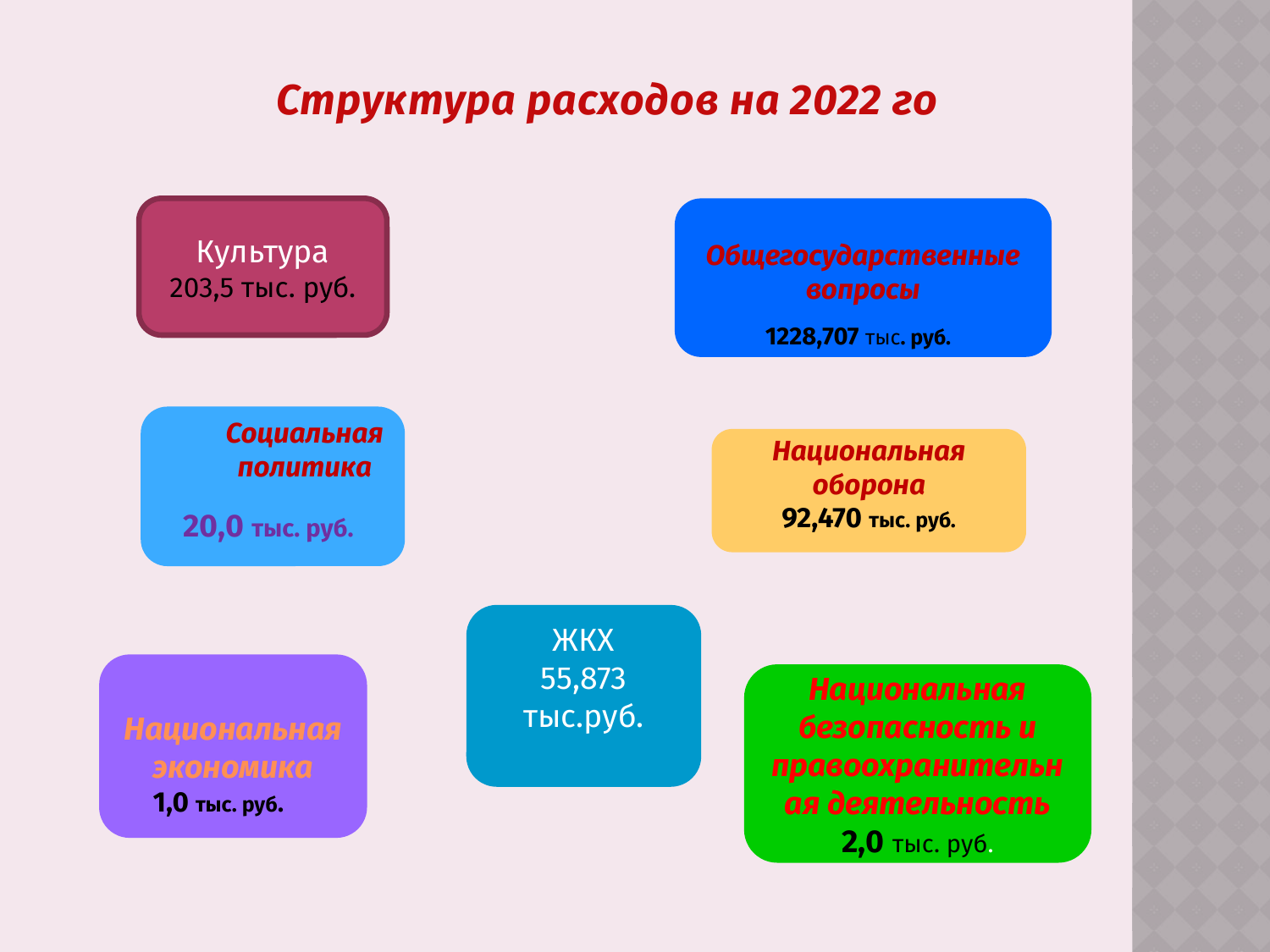

Структура расходов на 2022 год
Культура
203,5 тыс. руб.

Общегосударственные вопросы
1228,707 тыс. руб.

Социальная политика
20,0 тыс. руб.
Национальная оборона

92,470 тыс. руб.
ЖКХ
55,873 тыс.руб.

Национальная экономика
Национальная безопасность и правоохранительная деятельность
2,0 тыс. руб.

1,0 тыс. руб.